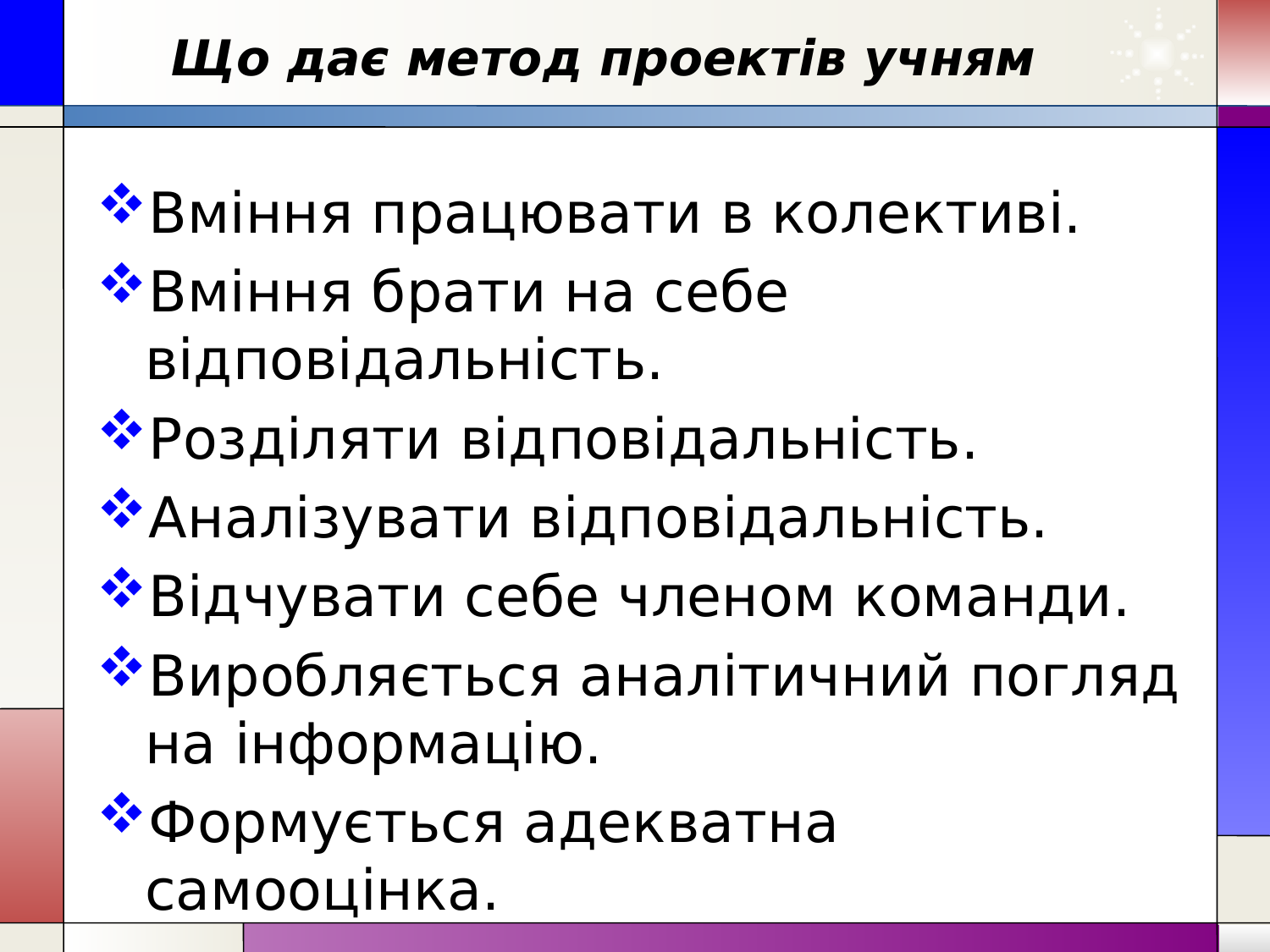

# Що дає метод проектів учням
Вміння працювати в колективі.
Вміння брати на себе відповідальність.
Розділяти відповідальність.
Аналізувати відповідальність.
Відчувати себе членом команди.
Виробляється аналітичний погляд на інформацію.
Формується адекватна самооцінка.